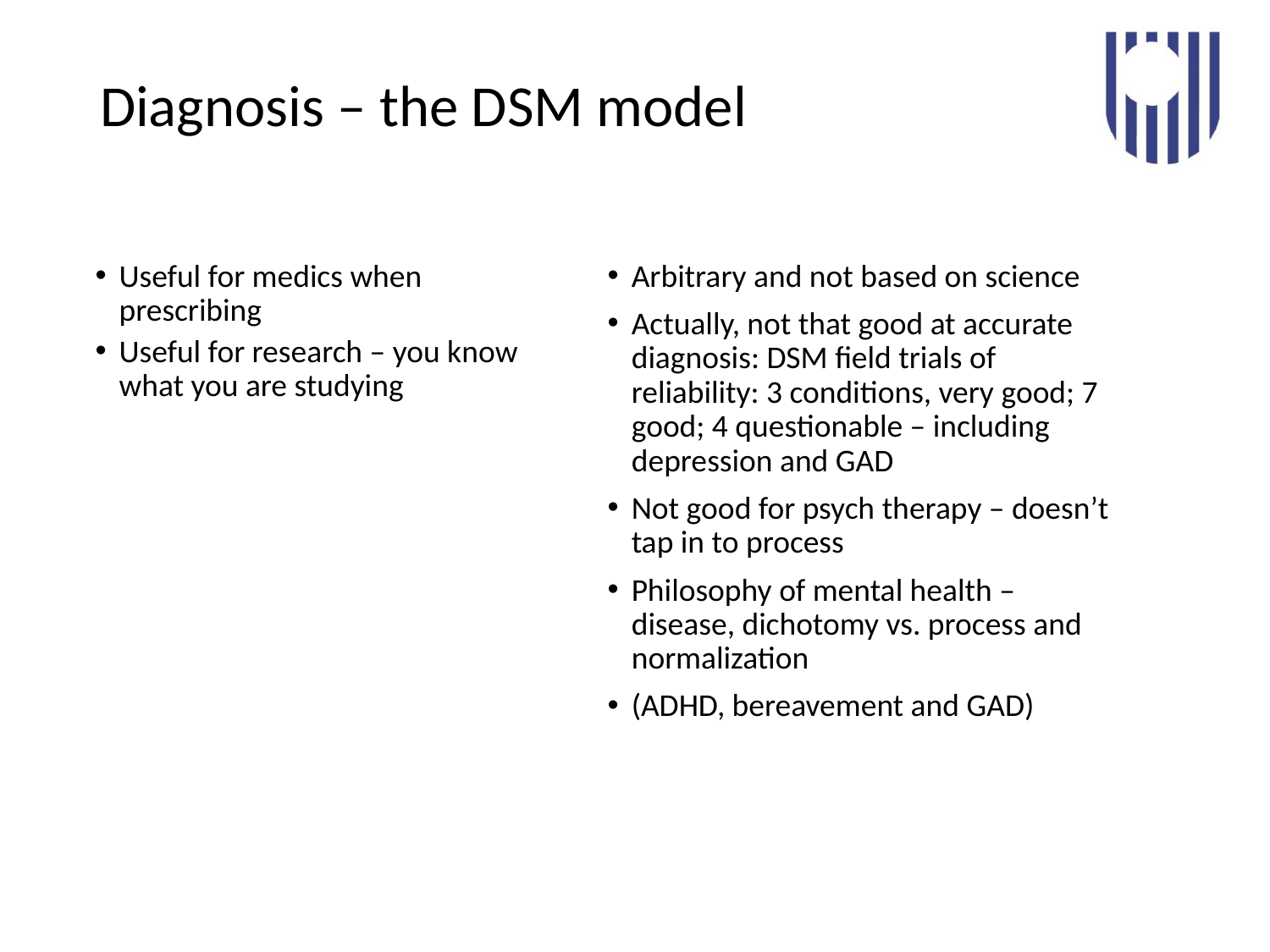

# Diagnosis – the DSM model
Useful for medics when prescribing
Useful for research – you know what you are studying

Arbitrary and not based on science
Actually, not that good at accurate diagnosis: DSM field trials of reliability: 3 conditions, very good; 7 good; 4 questionable – including depression and GAD
Not good for psych therapy – doesn’t tap in to process
Philosophy of mental health – disease, dichotomy vs. process and normalization
(ADHD, bereavement and GAD)